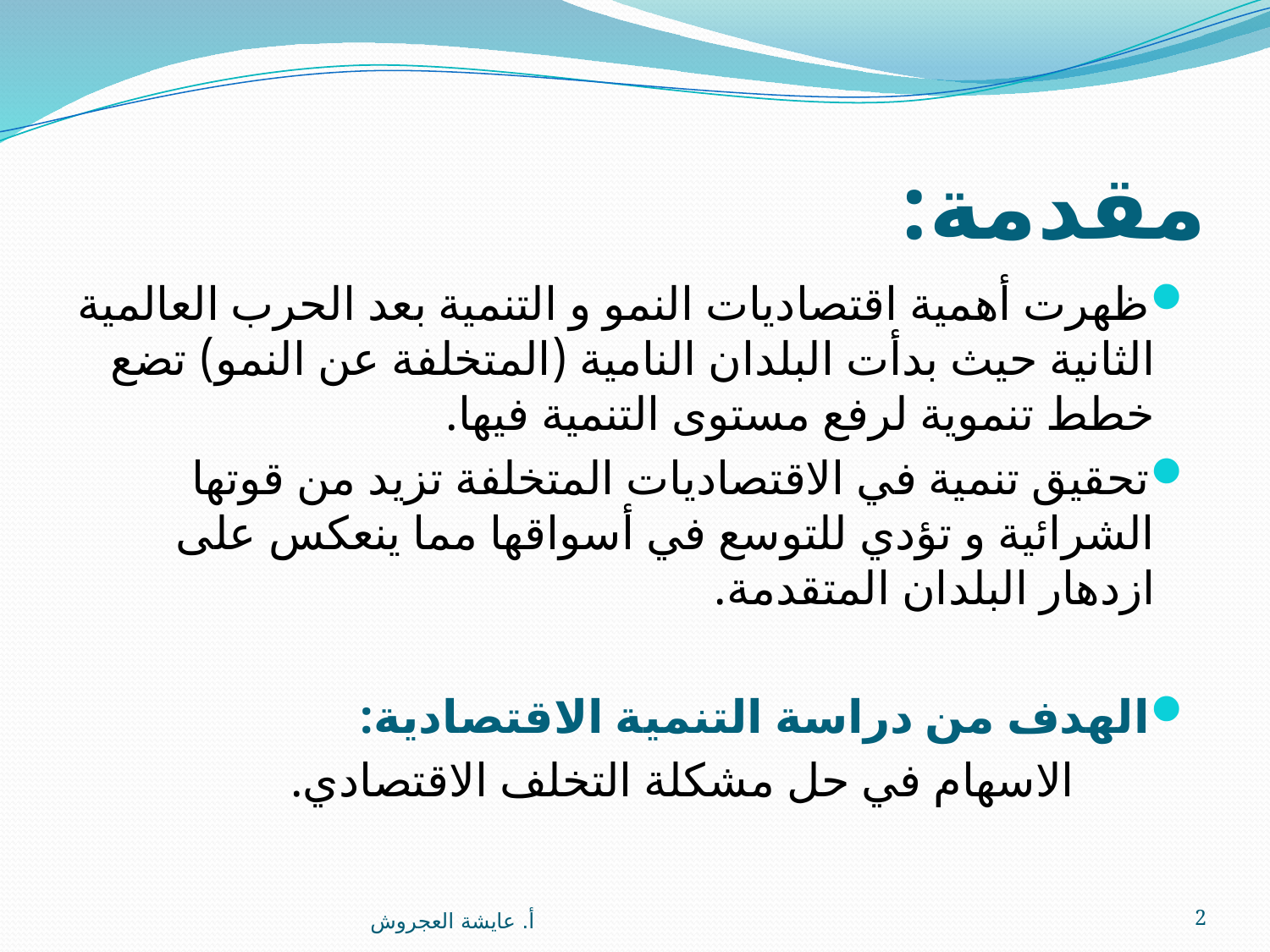

# مقدمة:
ظهرت أهمية اقتصاديات النمو و التنمية بعد الحرب العالمية الثانية حيث بدأت البلدان النامية (المتخلفة عن النمو) تضع خطط تنموية لرفع مستوى التنمية فيها.
تحقيق تنمية في الاقتصاديات المتخلفة تزيد من قوتها الشرائية و تؤدي للتوسع في أسواقها مما ينعكس على ازدهار البلدان المتقدمة.

الهدف من دراسة التنمية الاقتصادية:
          الاسهام في حل مشكلة التخلف الاقتصادي.
أ. عايشة العجروش
2